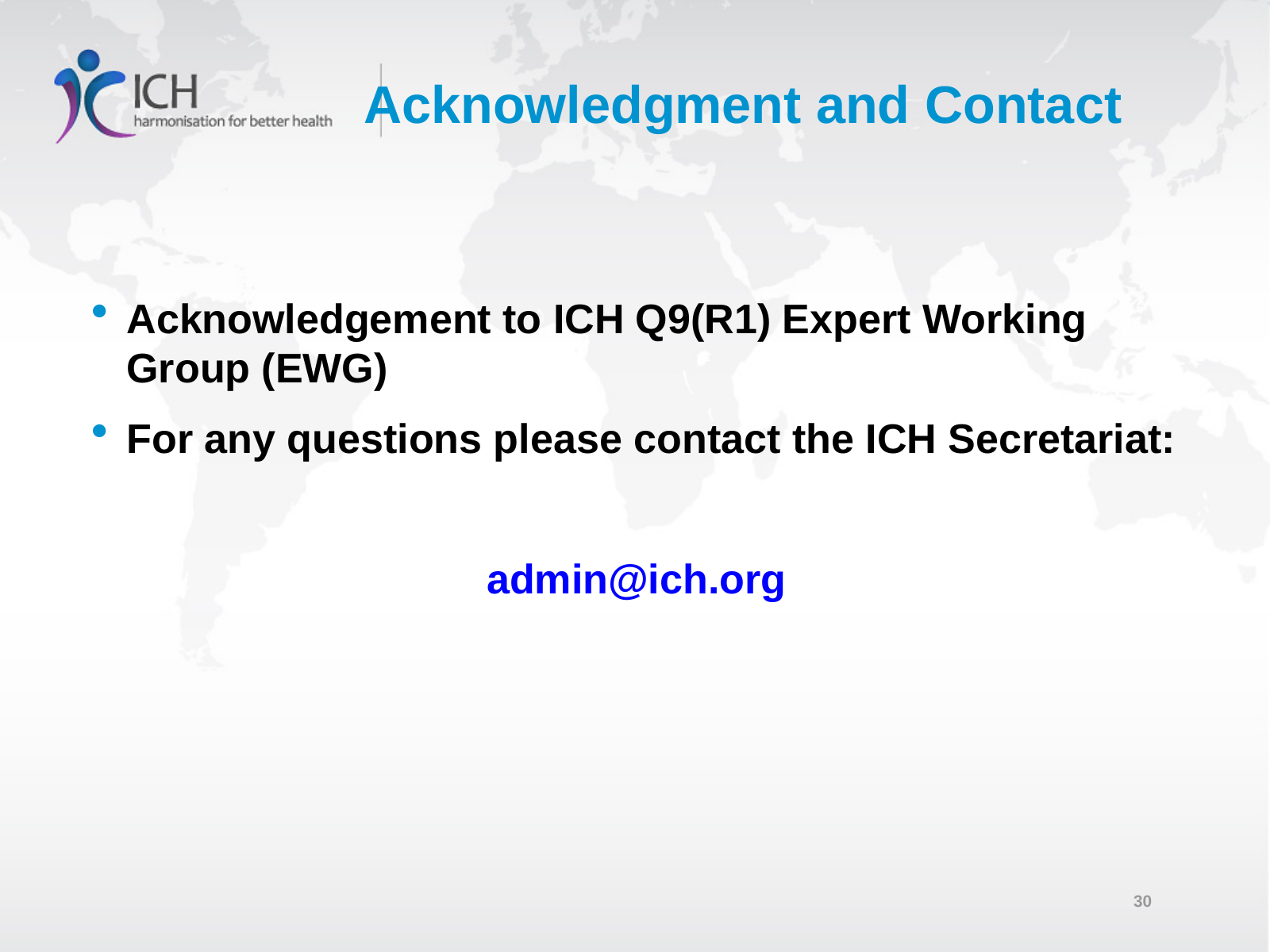

# Acknowledgment and Contact
Acknowledgement to ICH Q9(R1) Expert Working Group (EWG)
For any questions please contact the ICH Secretariat:

admin@ich.org